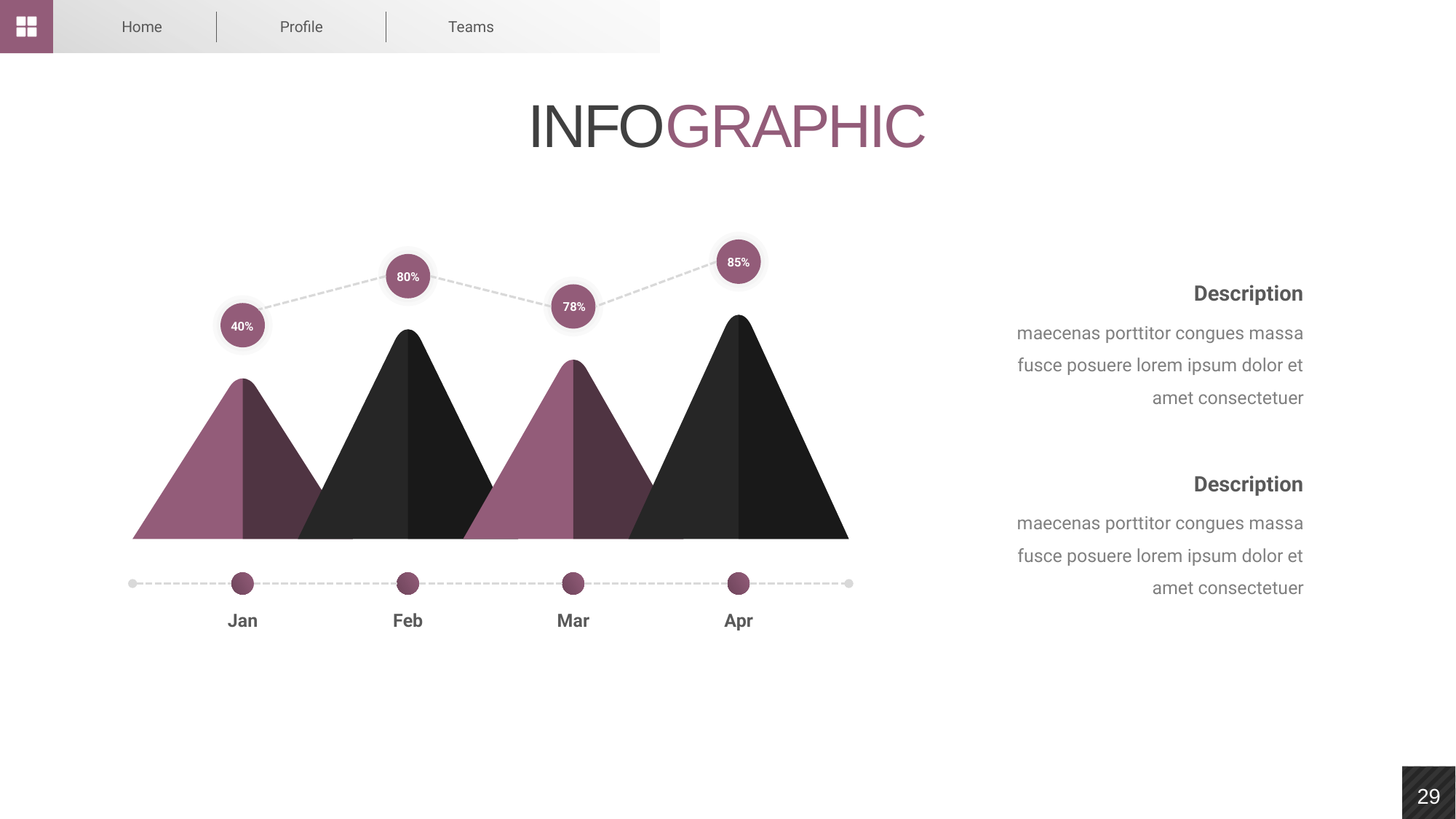

Home
Profile
Teams

29
INFOGRAPHIC

85%

80%

78%

40%

Jan
Feb
Mar
Apr
Description
maecenas porttitor congues massa fusce posuere lorem ipsum dolor et amet consectetuer
Description
maecenas porttitor congues massa fusce posuere lorem ipsum dolor et amet consectetuer